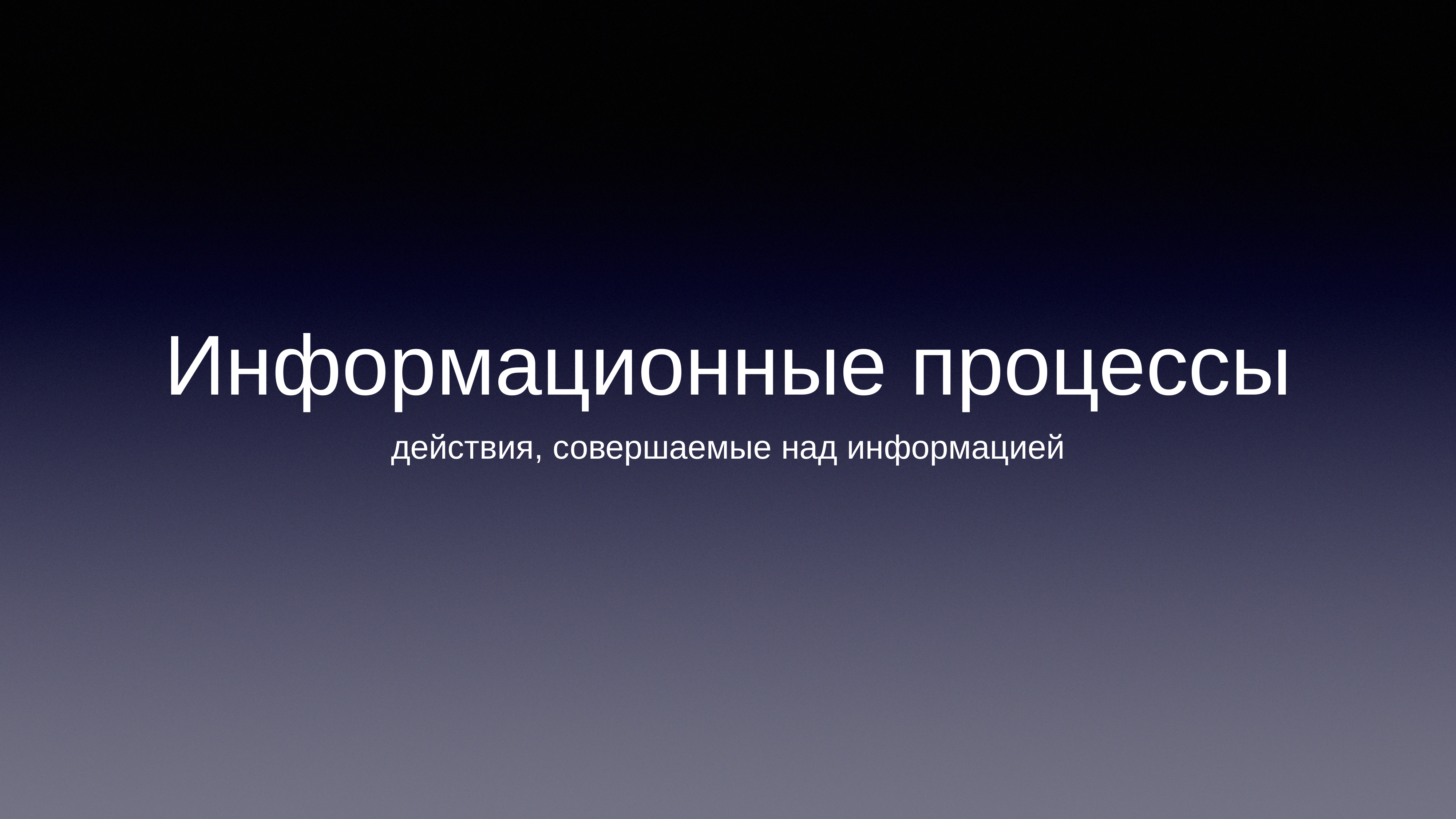

# Информационные процессы
действия, совершаемые над информацией